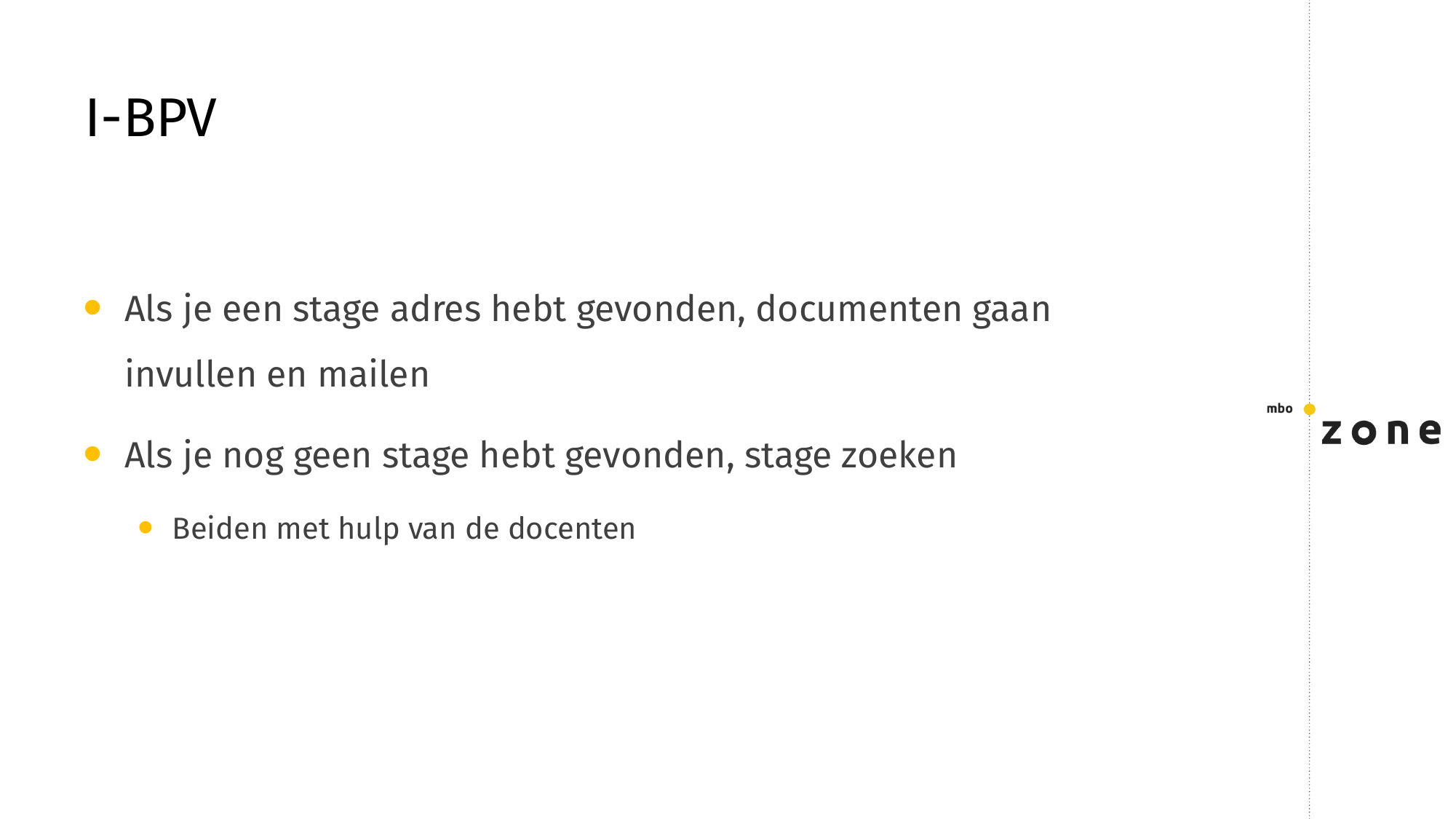

I-BPV
Als je een stage adres hebt gevonden, documenten gaan invullen en mailen
Als je nog geen stage hebt gevonden, stage zoeken
Beiden met hulp van de docenten